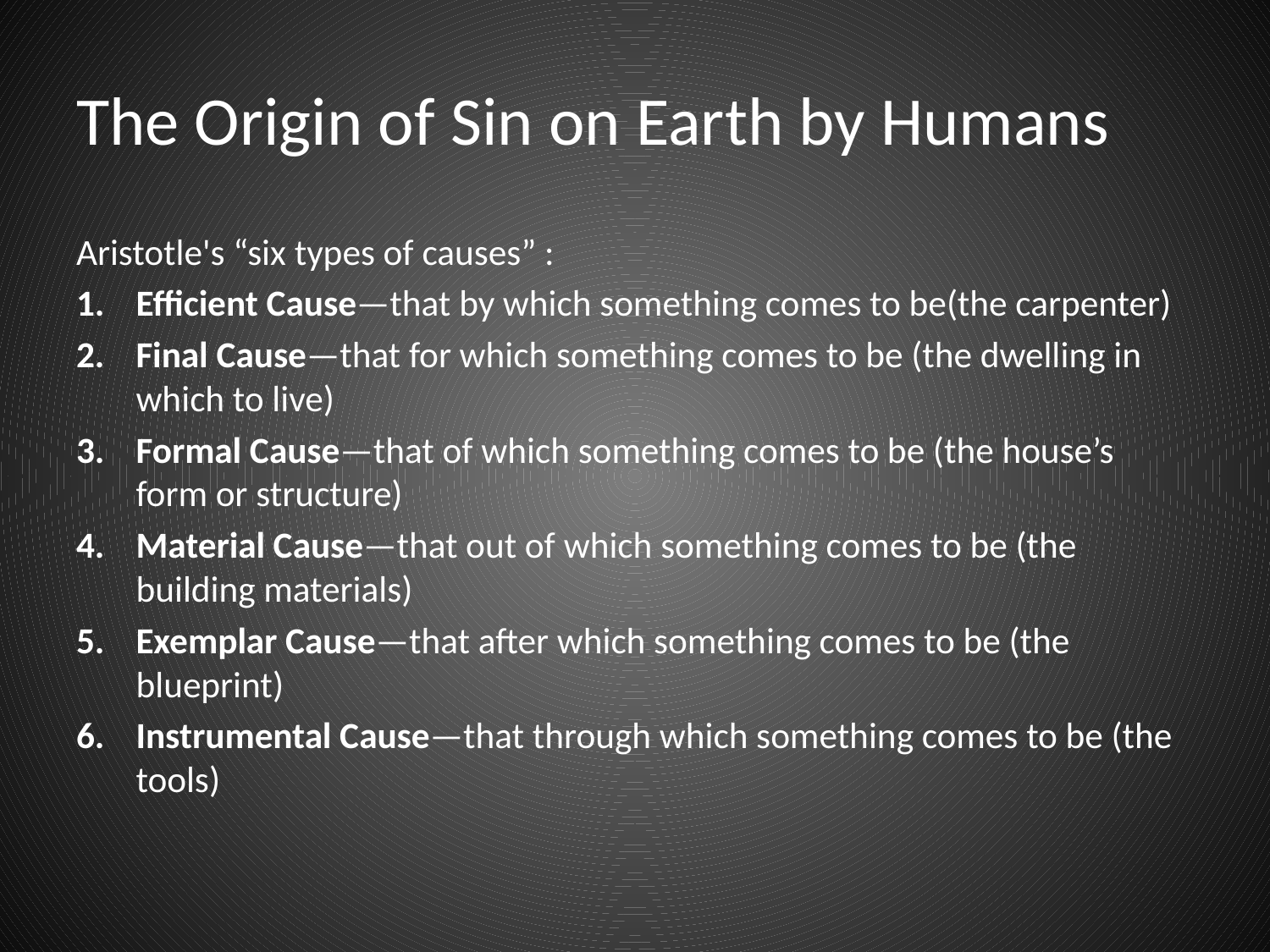

# The Origin of Sin on Earth by Humans
Aristotle's “six types of causes” :
Efficient Cause—that by which something comes to be(the carpenter)
Final Cause—that for which something comes to be (the dwelling in which to live)
Formal Cause—that of which something comes to be (the house’s form or structure)
Material Cause—that out of which something comes to be (the building materials)
Exemplar Cause—that after which something comes to be (the blueprint)
Instrumental Cause—that through which something comes to be (the tools)